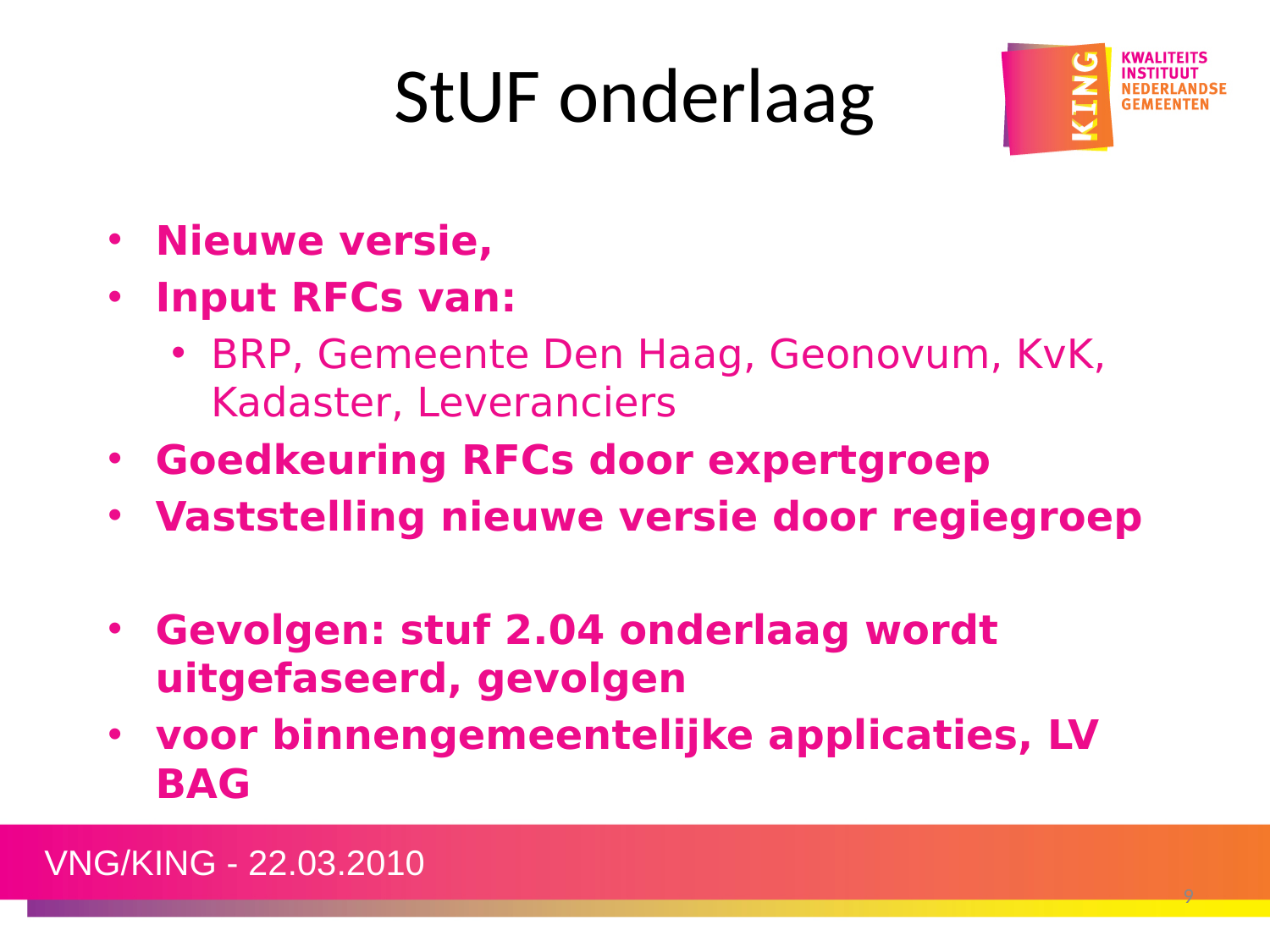

# StUF onderlaag
Nieuwe versie,
Input RFCs van:
BRP, Gemeente Den Haag, Geonovum, KvK, Kadaster, Leveranciers
Goedkeuring RFCs door expertgroep
Vaststelling nieuwe versie door regiegroep

Gevolgen: stuf 2.04 onderlaag wordt uitgefaseerd, gevolgen
voor binnengemeentelijke applicaties, LV BAG

VNG/KING - 22.03.2010
9